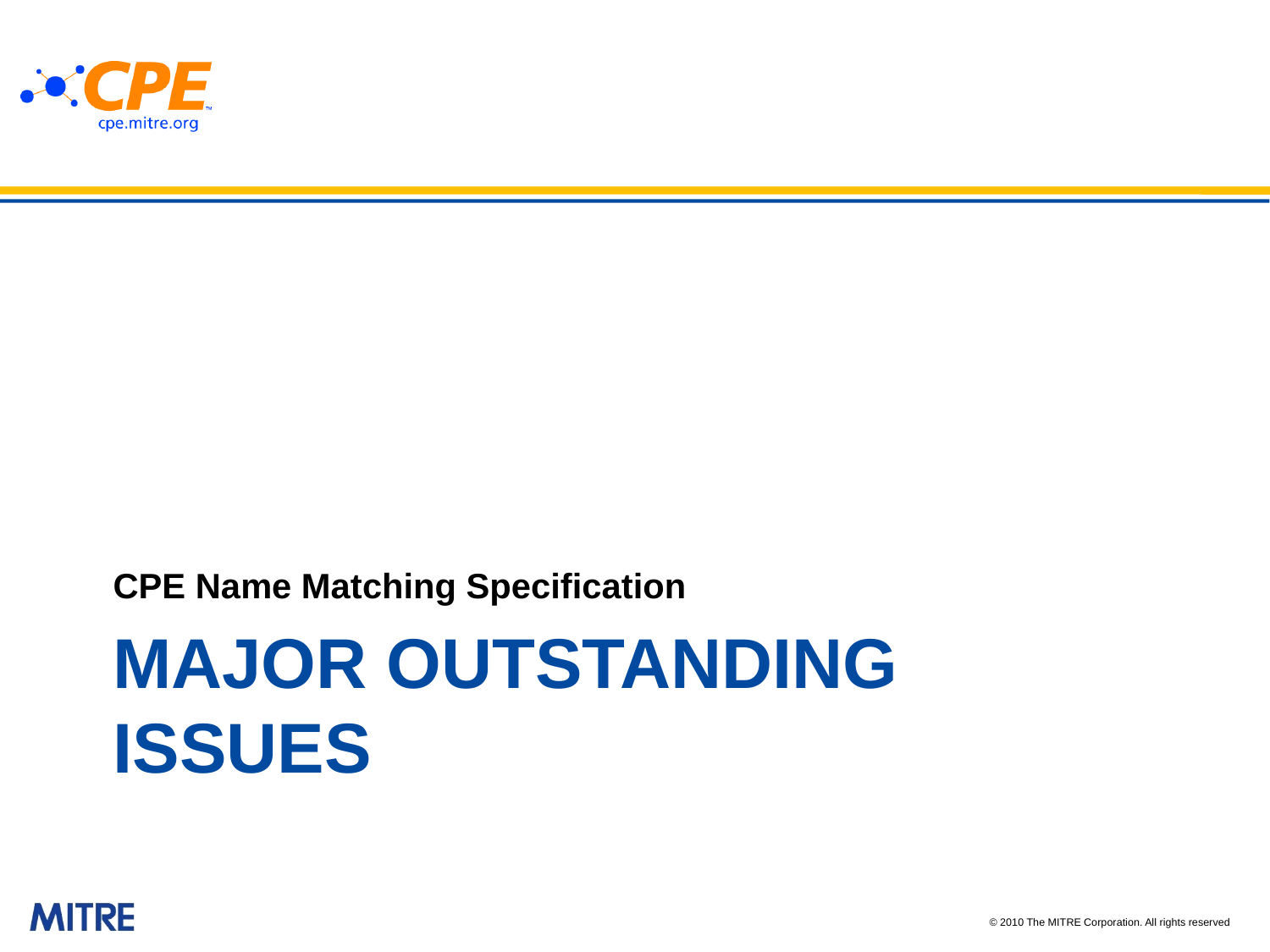

CPE Name Matching Specification
# Major Outstanding Issues